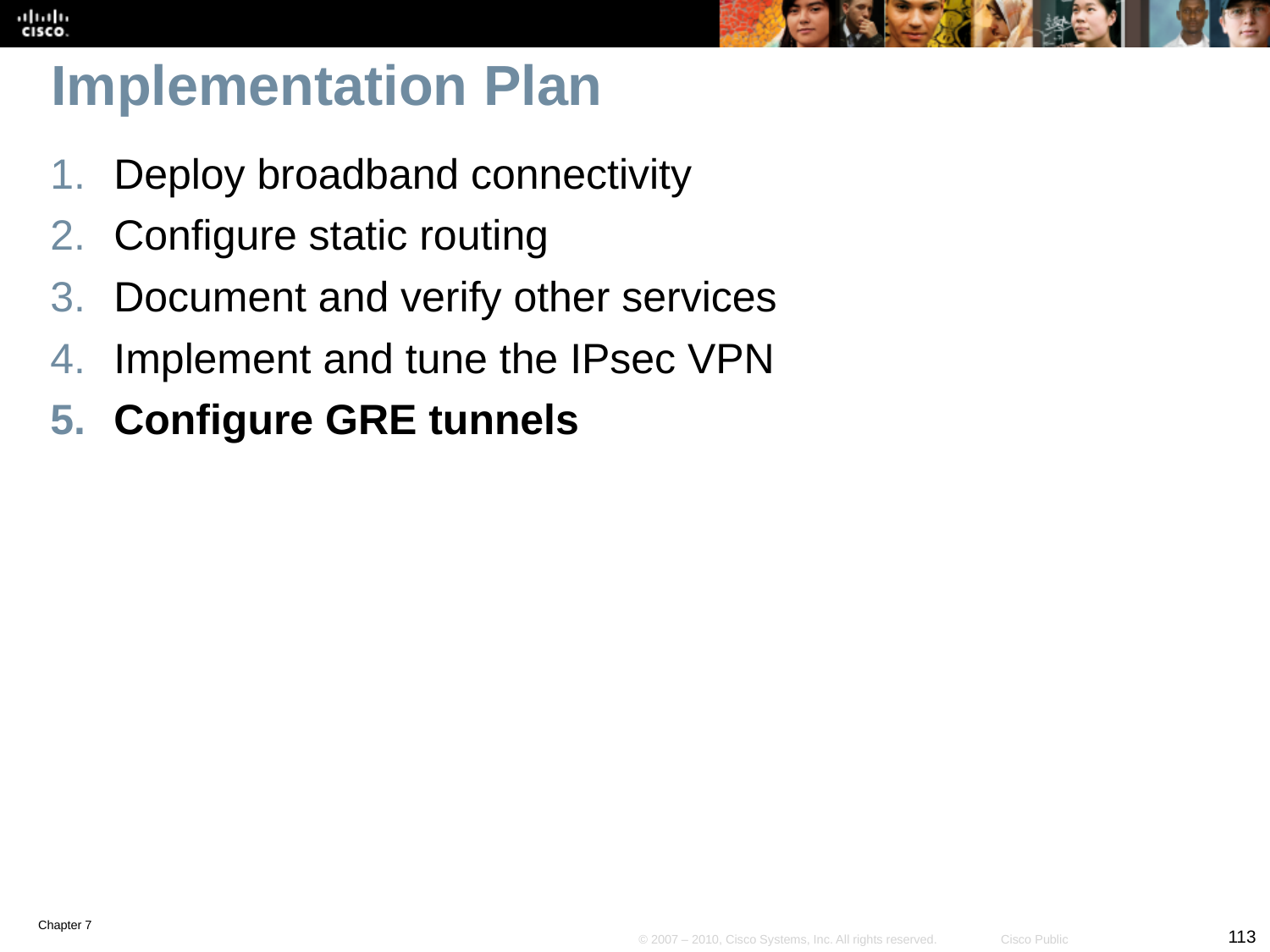

# Implementation Plan
Deploy broadband connectivity
Configure static routing
Document and verify other services
Implement and tune the IPsec VPN
Configure GRE tunnels